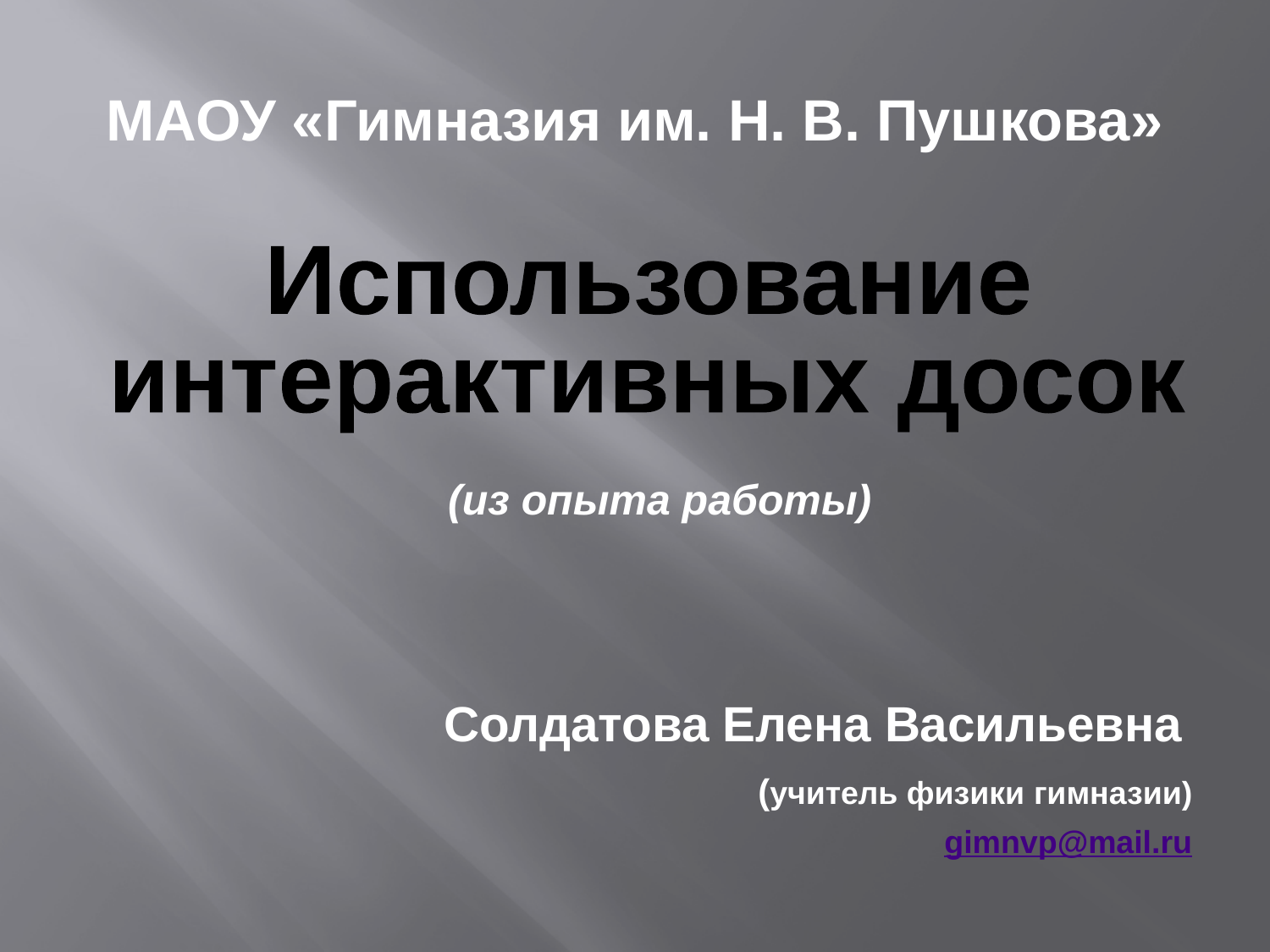

# МАОУ «Гимназия им. Н. В. Пушкова»
Использование
интерактивных досок
(из опыта работы)
Солдатова Елена Васильевна
(учитель физики гимназии)
gimnvp@mail.ru